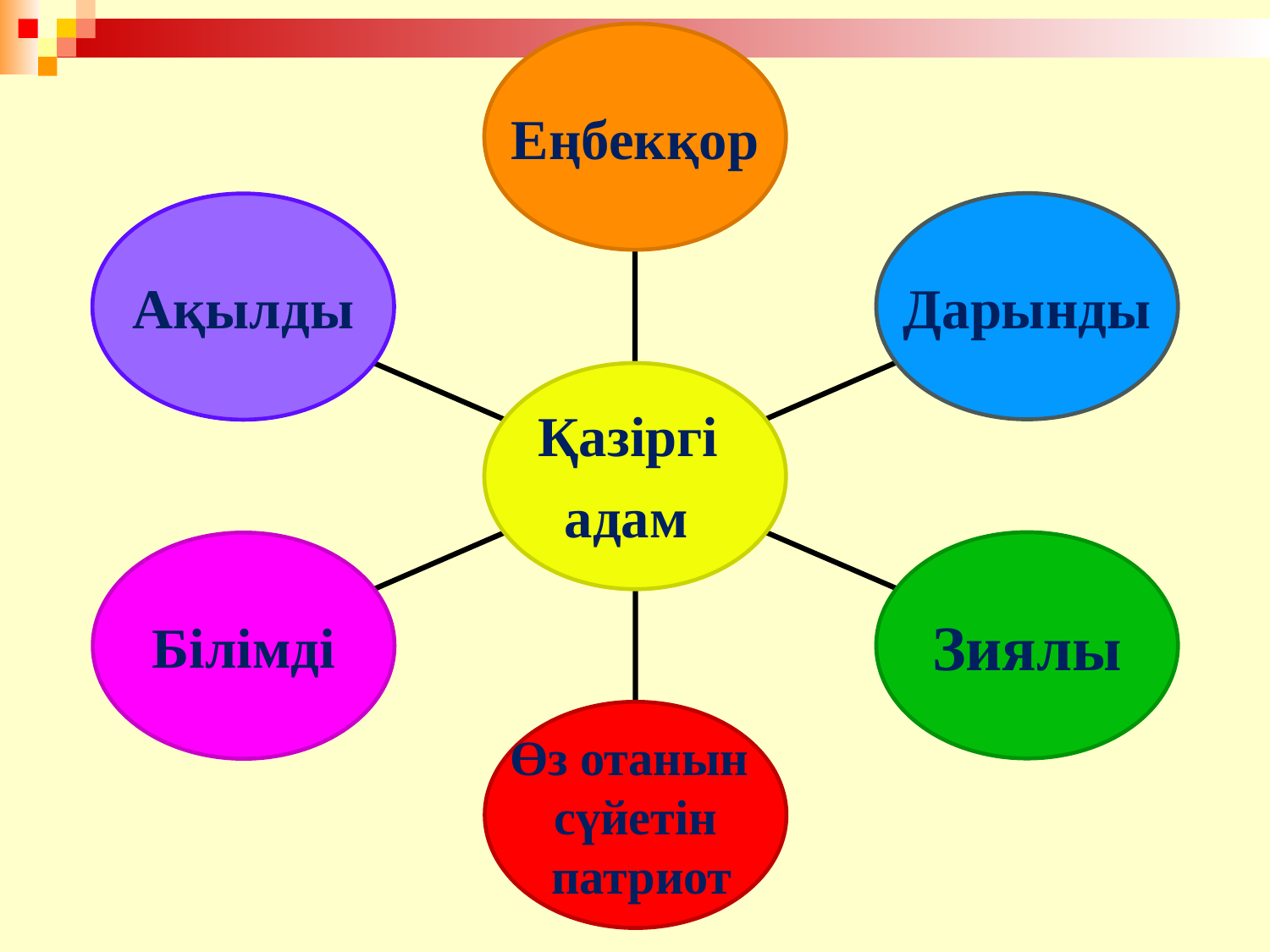

Еңбекқор
Дарынды
Ақылды

Қазіргі
адам

Зиялы
Білімді

Өз отанын
cүйетін
 патриот